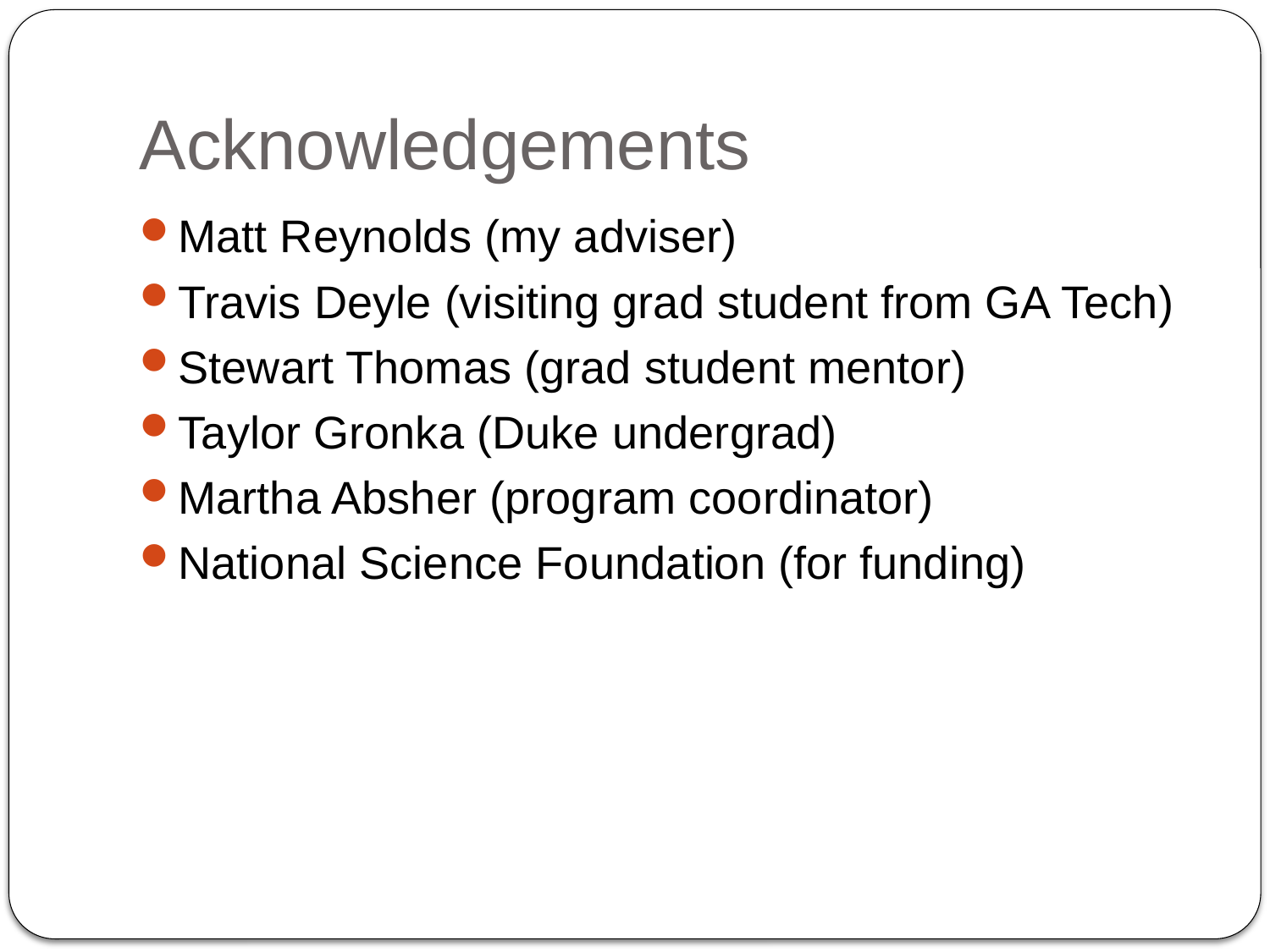

# Acknowledgements
Matt Reynolds (my adviser)
Travis Deyle (visiting grad student from GA Tech)
Stewart Thomas (grad student mentor)
Taylor Gronka (Duke undergrad)
Martha Absher (program coordinator)
National Science Foundation (for funding)